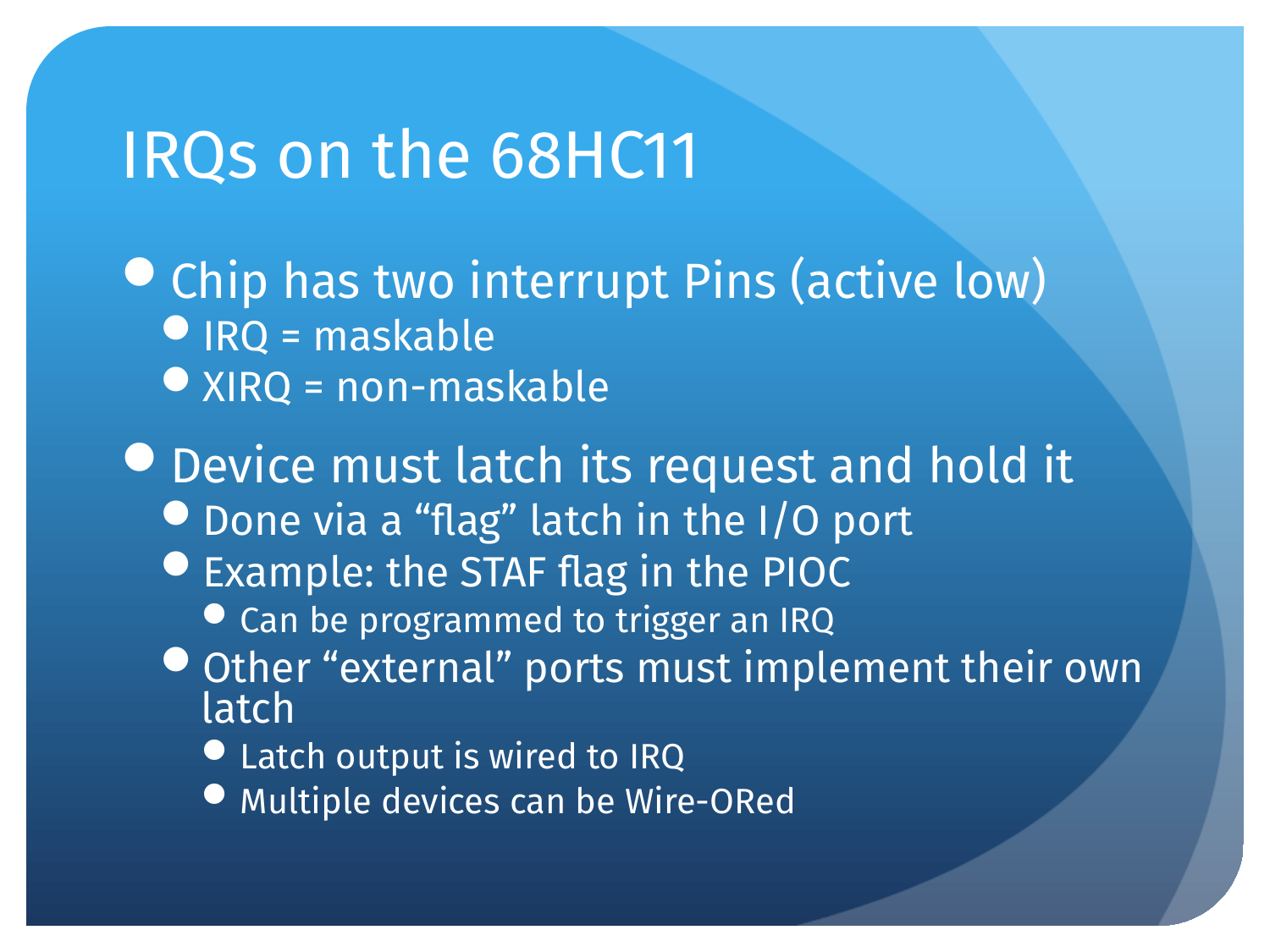

# IRQs on the 68HC11
Chip has two interrupt Pins (active low)
IRQ = maskable
XIRQ = non-maskable
Device must latch its request and hold it
Done via a “flag” latch in the I/O port
Example: the STAF flag in the PIOC
Can be programmed to trigger an IRQ
Other “external” ports must implement their own latch
Latch output is wired to IRQ
Multiple devices can be Wire-ORed